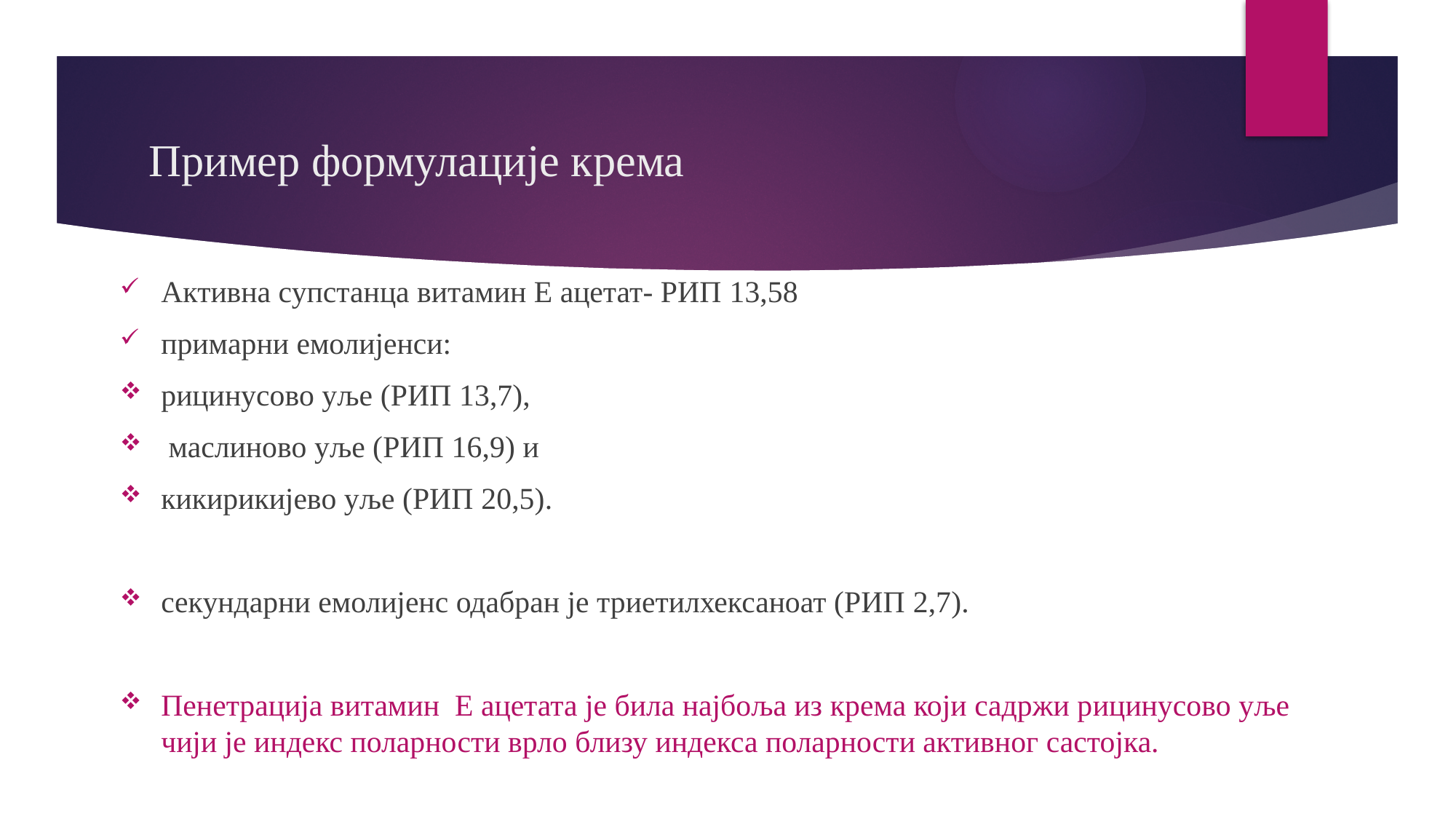

# Пример формулације крема
Активна супстанца витамин Е ацетат- РИП 13,58
примарни емолијенси:
рицинусово уље (РИП 13,7),
 маслиново уље (РИП 16,9) и
кикирикијево уље (РИП 20,5).

секундарни емолијенс одабран је триетилхексаноат (РИП 2,7).

Пенетрација витамин  Е ацетата је била најбоља из крема који садржи рицинусово уље чији је индекс поларности врло близу индекса поларности активног састојка.